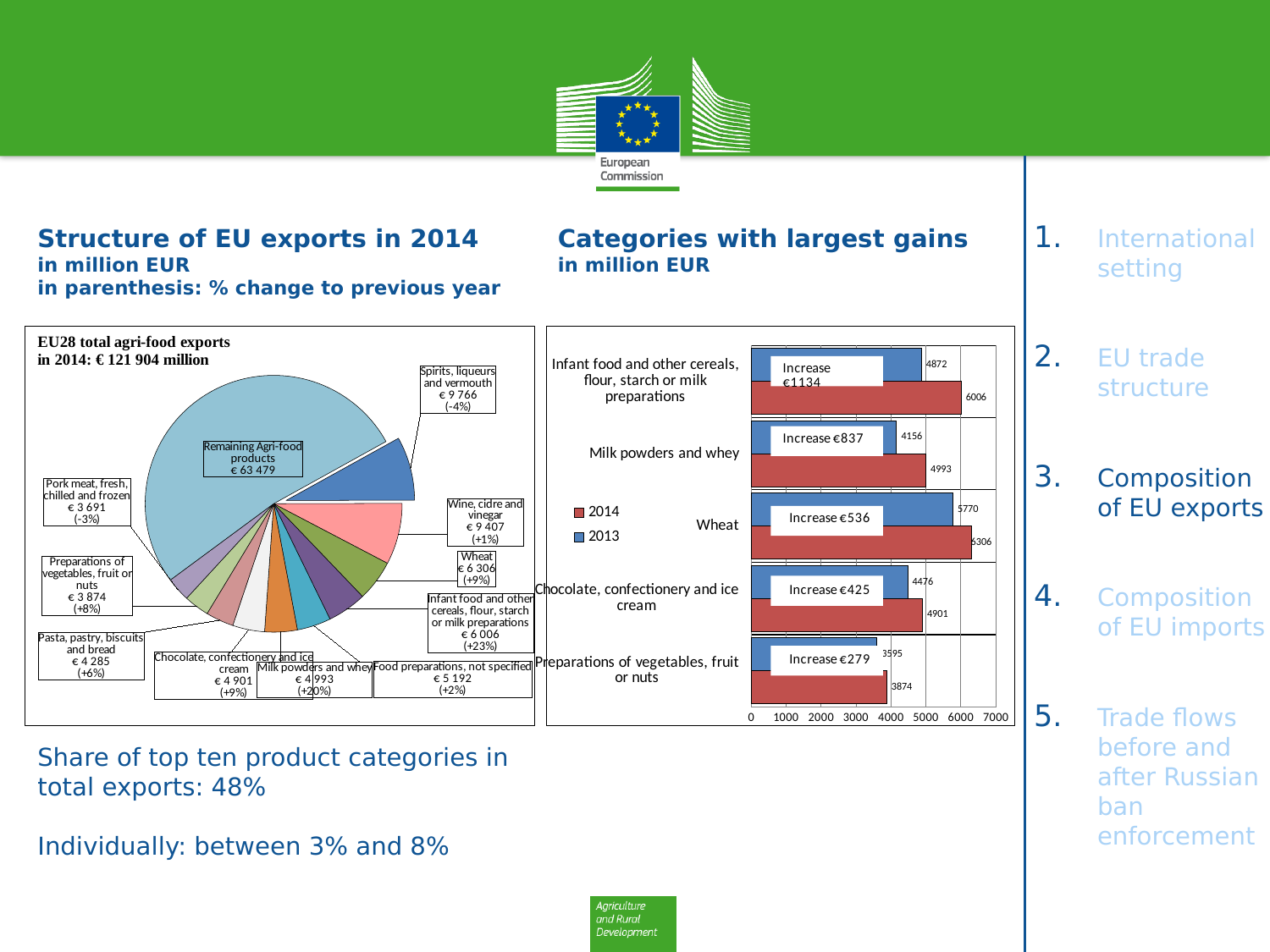

Categories with largest gains
in million EUR
# Structure of EU exports in 2014 in million EUR in parenthesis: % change to previous year
International setting

EU trade structure

Composition of EU exports

Composition of EU imports

Trade flows before and after Russian ban enforcement

### Chart

| Category |  |
|---|---|
| Spirits, liqueurs and vermouth | 9766.0 |
| Wine, cidre and vinegar | 9407.0 |
| Wheat | 6306.0 |
| Infant food and other cereals, flou, starch or milk preparations | 6006.0 |
| Food preparations, not specified | 5192.0 |
| Milk powders and whey | 4993.0 |
| Chocolate, confectionery and ice cream | 4901.0 |
| Pasta, pastry, biscuits and bread | 4285.0 |
| Preparations of vegetables, fruit or nuts | 3874.0 |
| Pork meat, fresh, chilled and frozen | 3691.0 |
| Remaining Agri-food products | 63479.0 |

### Chart

| Category | 2013 | 2014 |
|---|---|---|
| Infant food and other cereals, flour, starch or milk preparations | 4872.312529999999 | 6005.921540000001 |
| Milk powders and whey | 4155.74982 | 4992.52625 |
| Wheat | 5769.92667 | 6305.980300000001 |
| Chocolate, confectionery and ice cream | 4476.45726 | 4901.236800000001 |
| Preparations of vegetables, fruit or nuts | 3595.0413 | 3874.4405 |
Share of top ten product categories in total exports: 48%

Individually: between 3% and 8%